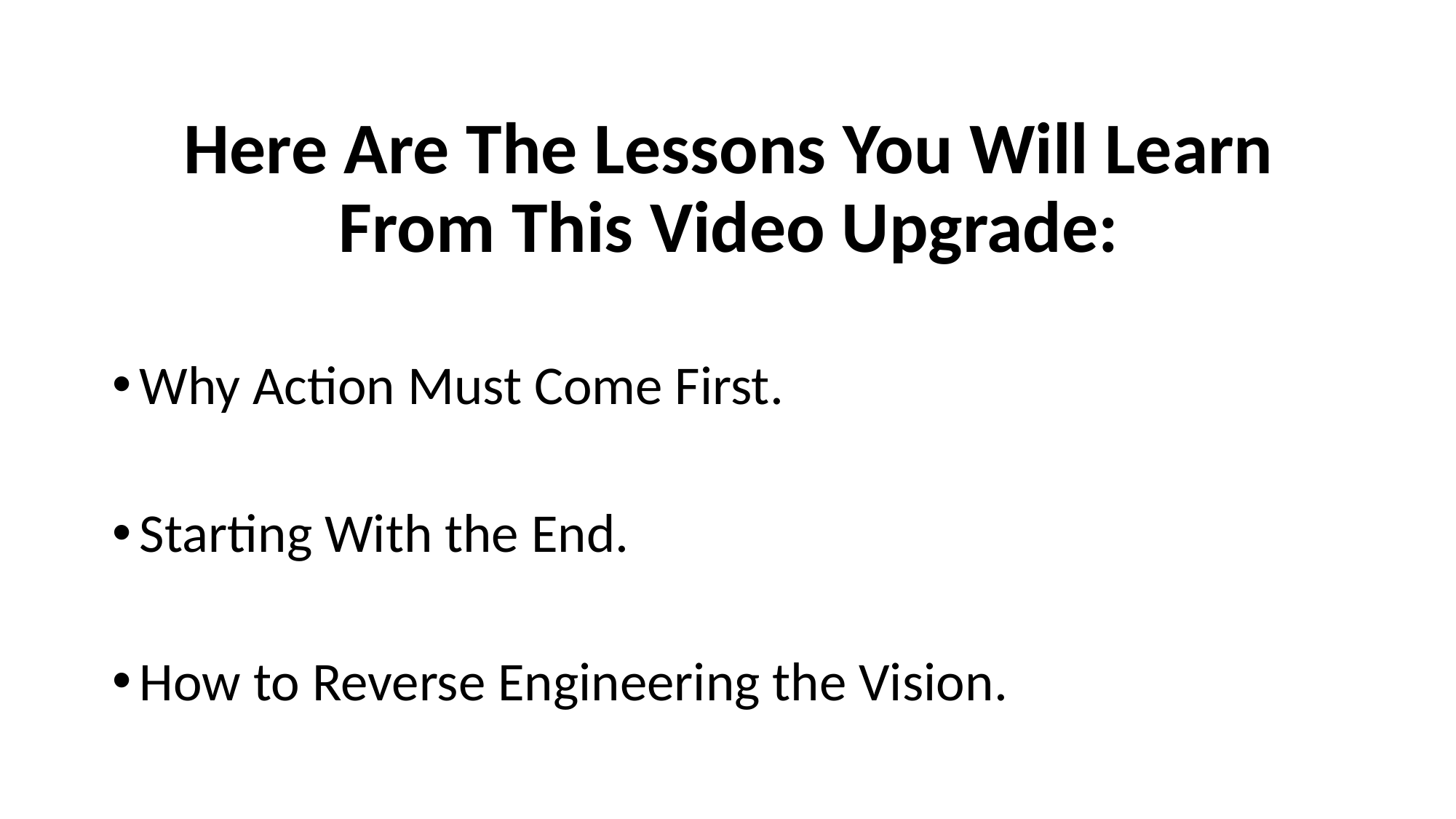

Here Are The Lessons You Will Learn From This Video Upgrade:

Why Action Must Come First.

Starting With the End.

How to Reverse Engineering the Vision.